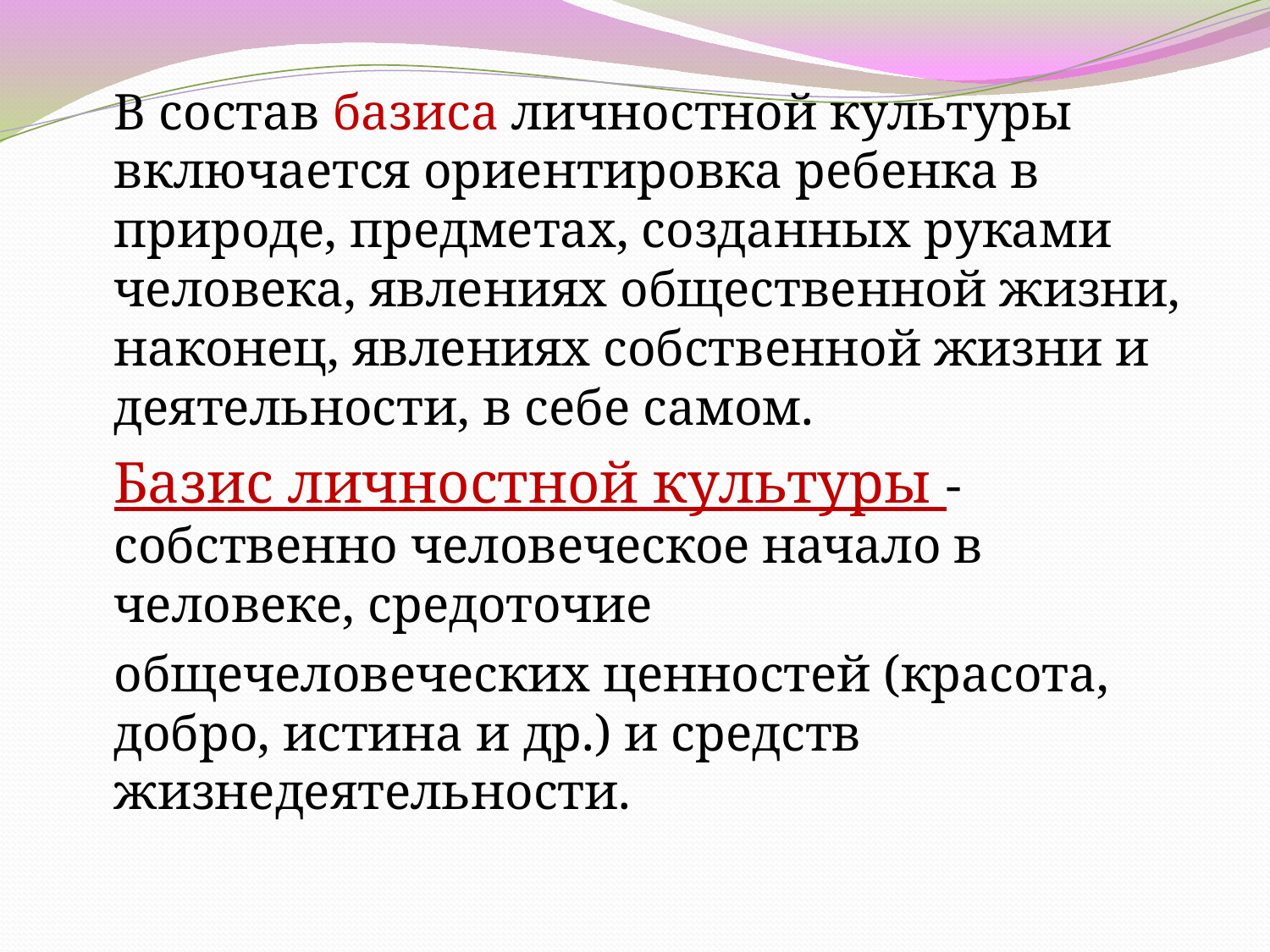

В состав базиса личностной культуры включается ориентировка ребенка в природе, предметах, созданных руками человека, явлениях общественной жизни, наконец, явлениях собственной жизни и деятельности, в себе самом.
	Базис личностной культуры - собственно человеческое начало в человеке, средоточие
	общечеловеческих ценностей (красота, добро, истина и др.) и средств жизнедеятельности.

#